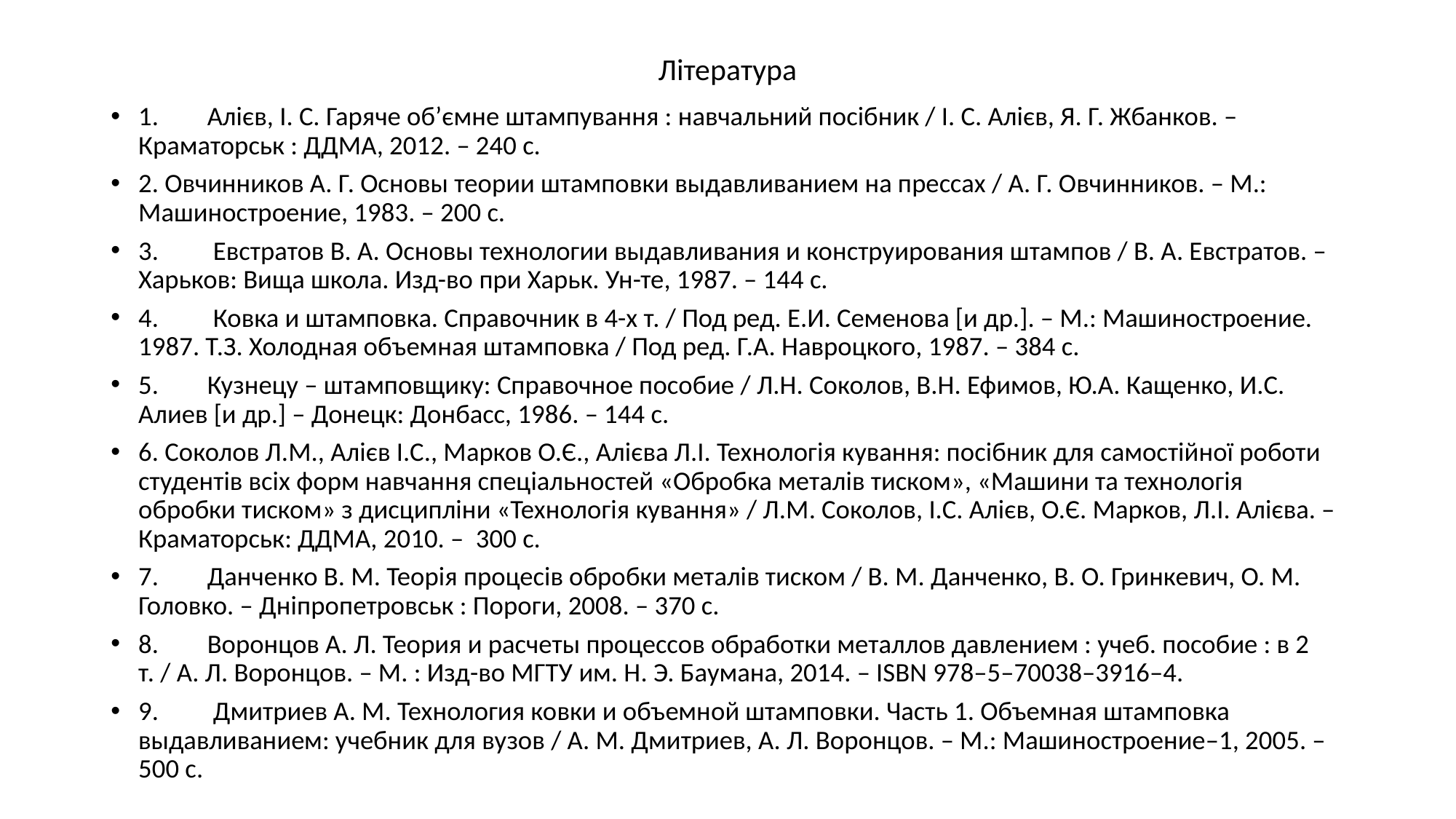

# Література
1.	Алієв, І. С. Гаряче об’ємне штампування : навчальний посібник / І. С. Алієв, Я. Г. Жбанков. – Краматорськ : ДДМА, 2012. – 240 с.
2. Овчинников А. Г. Основы теории штамповки выдавливанием на прессах / А. Г. Овчинников. – М.: Машиностроение, 1983. – 200 с.
3.	 Евстратов В. А. Основы технологии выдавливания и конструирования штампов / В. А. Евстратов. – Харьков: Вища школа. Изд-во при Харьк. Ун-те, 1987. – 144 с.
4.	 Ковка и штамповка. Справочник в 4-х т. / Под ред. Е.И. Семенова [и др.]. – М.: Машиностроение. 1987. Т.З. Холодная объемная штамповка / Под ред. Г.А. Навроцкого, 1987. – 384 с.
5.	Кузнецу – штамповщику: Справочное пособие / Л.Н. Соколов, В.Н. Ефимов, Ю.А. Кащенко, И.С. Алиев [и др.] – Донецк: Донбасс, 1986. – 144 с.
6. Соколов Л.М., Алієв І.С., Марков О.Є., Алієва Л.І. Технологія кування: посібник для самостійної роботи студентів всіх форм навчання спеціальностей «Обробка металів тиском», «Машини та технологія обробки тиском» з дисципліни «Технологія кування» / Л.М. Соколов, І.С. Алієв, О.Є. Марков, Л.І. Алієва. – Краматорськ: ДДМА, 2010. –  300 с.
7.	Данченко В. М. Теорія процесів обробки металів тиском / В. М. Данченко, В. О. Гринкевич, О. М. Головко. – Дніпропетровськ : Пороги, 2008. – 370 с.
8.	Воронцов А. Л. Теория и расчеты процессов обработки металлов давлением : учеб. пособие : в 2 т. / А. Л. Воронцов. – М. : Изд-во МГТУ им. Н. Э. Баумана, 2014. – ISBN 978–5–70038–3916–4.
9.	 Дмитриев А. М. Технология ковки и объемной штамповки. Часть 1. Объемная штамповка выдавливанием: учебник для вузов / А. М. Дмитриев, А. Л. Воронцов. – М.: Машиностроение–1, 2005. – 500 с.